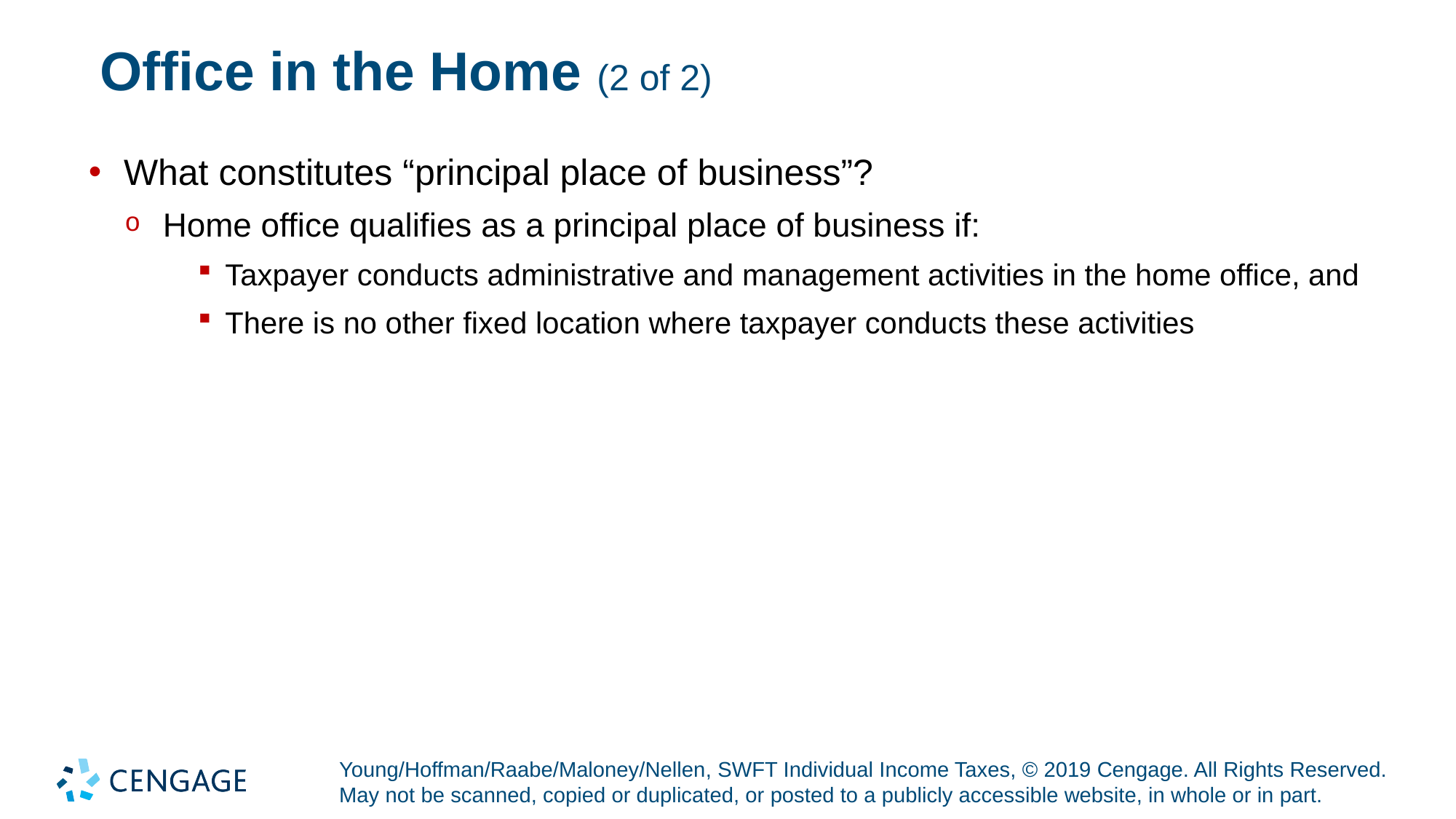

# Office in the Home (2 of 2)
What constitutes “principal place of business”?
Home office qualifies as a principal place of business if:
Taxpayer conducts administrative and management activities in the home office, and
There is no other fixed location where taxpayer conducts these activities